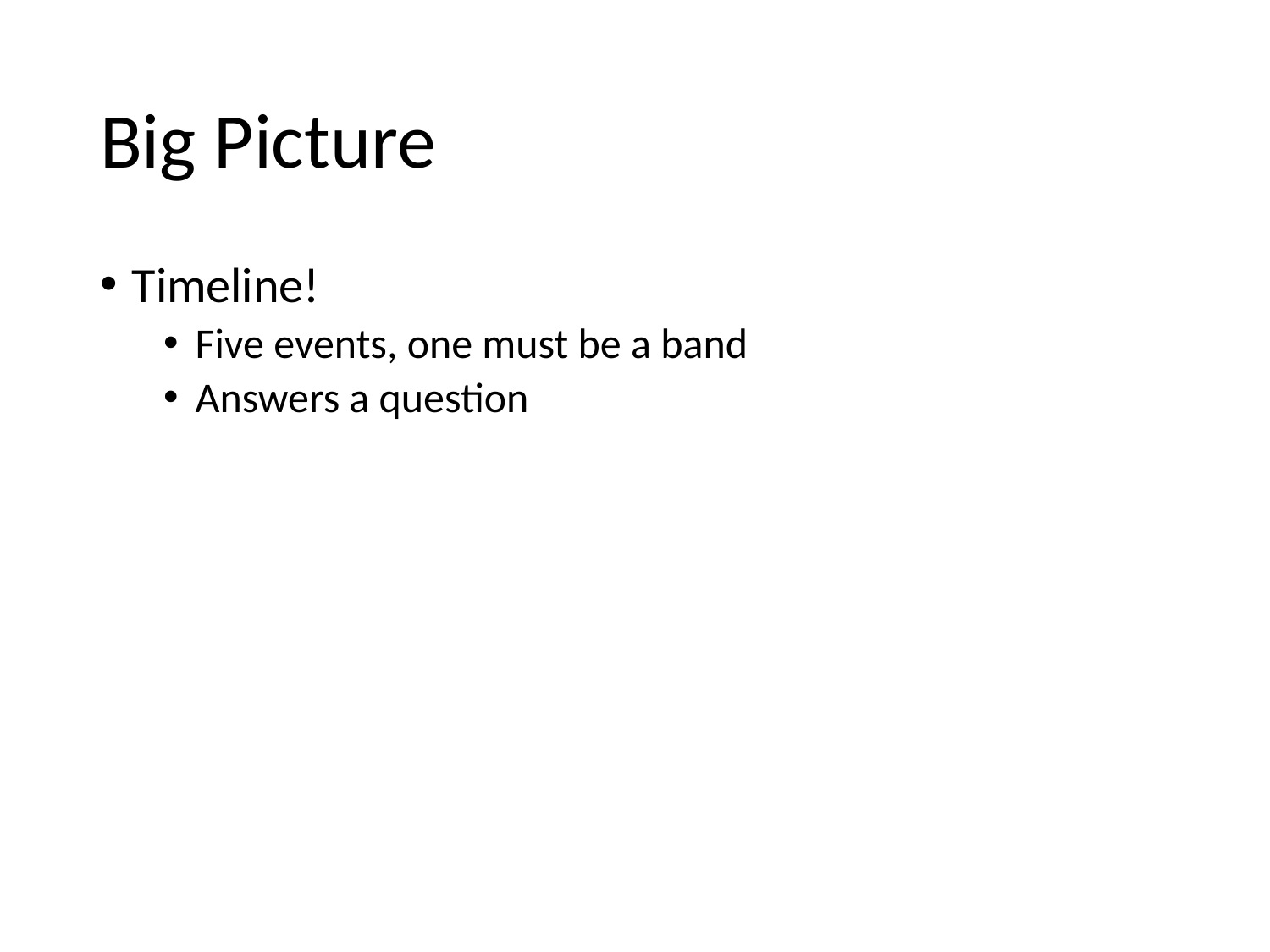

# Big Picture
Timeline!
Five events, one must be a band
Answers a question